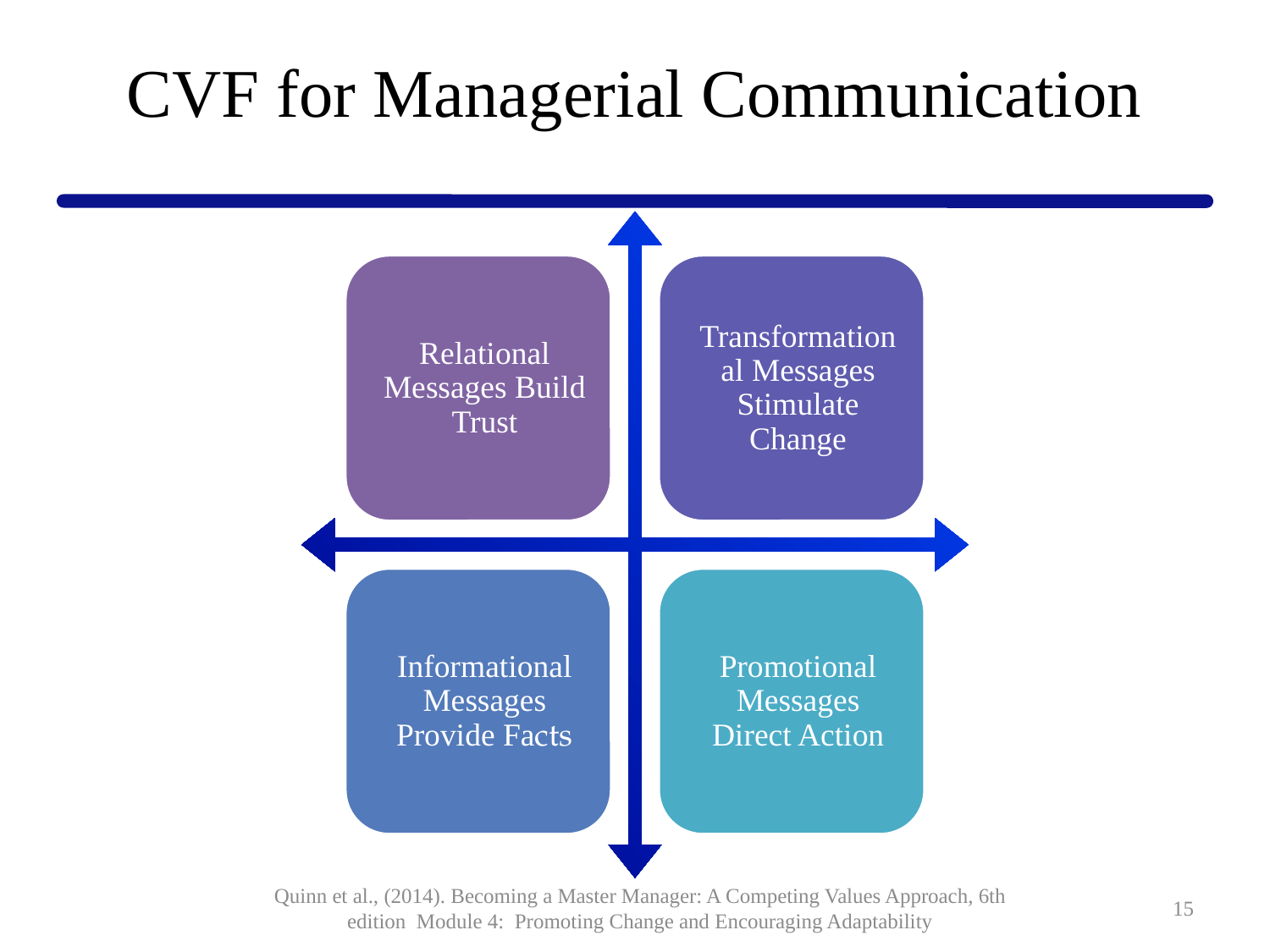

# CVF for Managerial Communication
Relational Messages Build Trust
Transformational Messages Stimulate Change
Informational Messages Provide Facts
Promotional Messages Direct Action
Quinn et al., (2014). Becoming a Master Manager: A Competing Values Approach, 6th edition  Module 4:  Promoting Change and Encouraging Adaptability
15